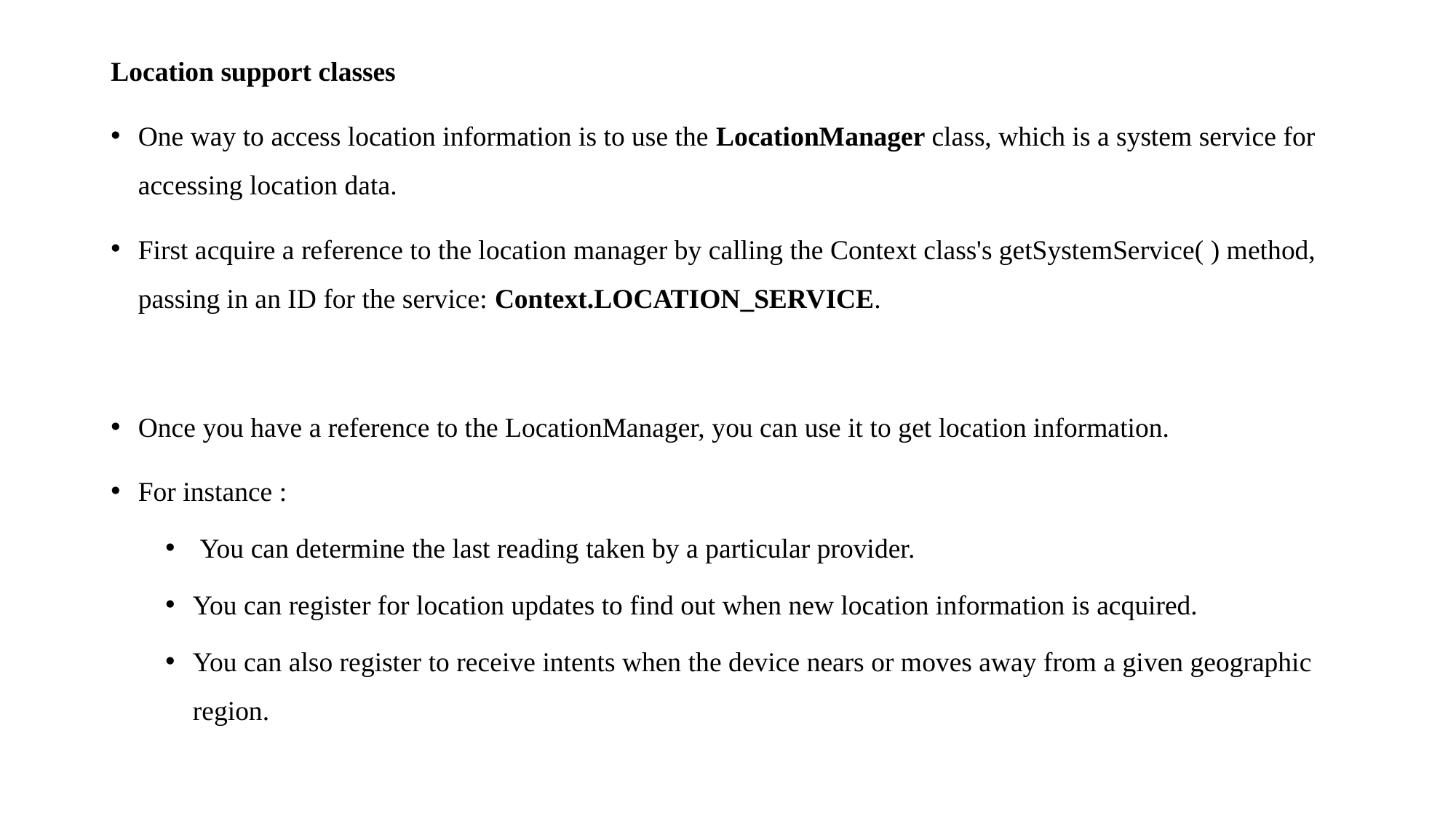

Location support classes
One way to access location information is to use the LocationManager class, which is a system service for accessing location data.
First acquire a reference to the location manager by calling the Context class's getSystemService( ) method, passing in an ID for the service: Context.LOCATION_SERVICE.

Once you have a reference to the LocationManager, you can use it to get location information.
For instance :
 You can determine the last reading taken by a particular provider.
You can register for location updates to find out when new location information is acquired.
You can also register to receive intents when the device nears or moves away from a given geographic region.